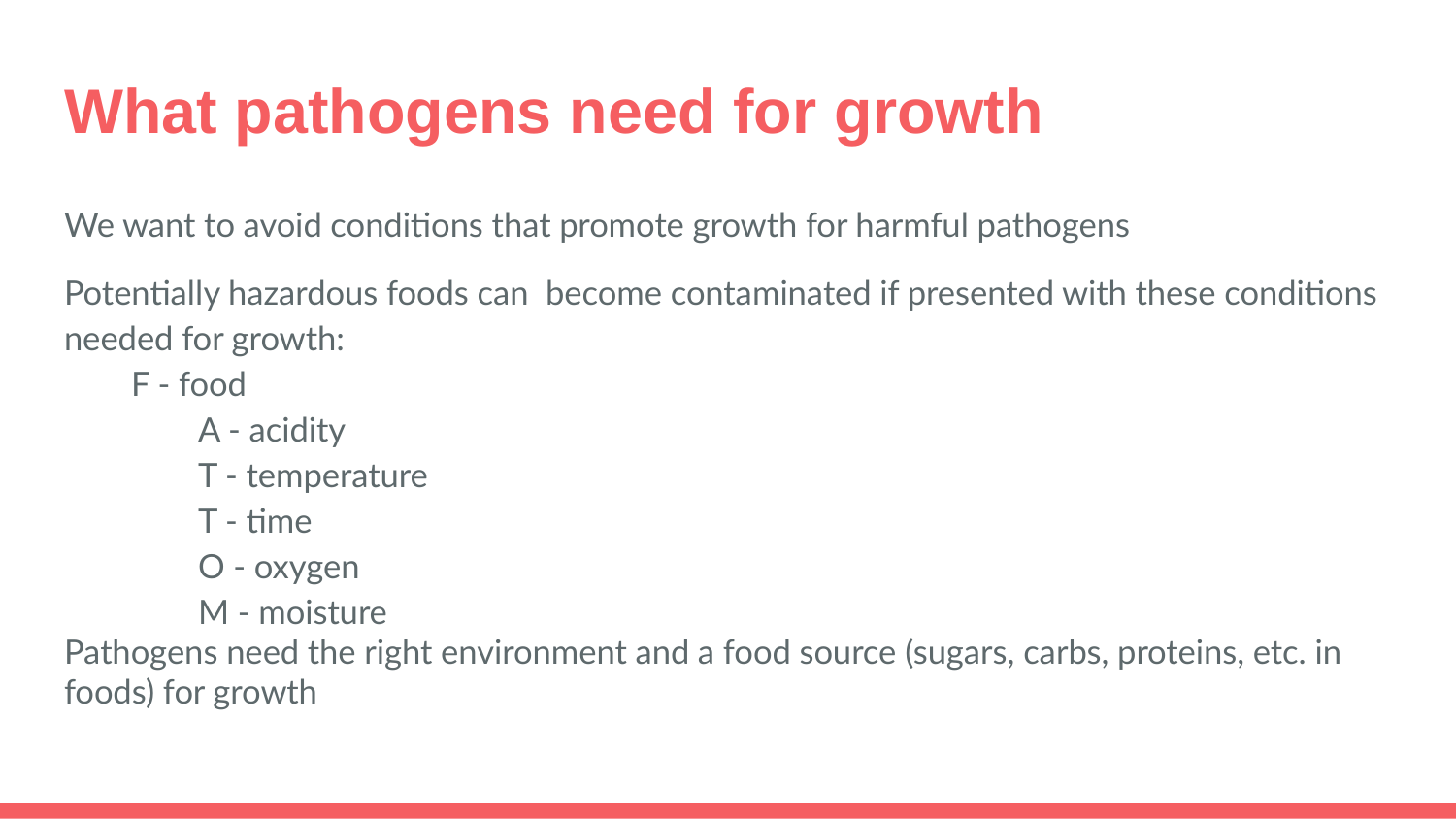

# What pathogens need for growth
We want to avoid conditions that promote growth for harmful pathogens
Potentially hazardous foods can  become contaminated if presented with these conditions needed for growth:
F - food
	A - acidity
	T - temperature
	T - time
	O - oxygen
	M - moisture
Pathogens need the right environment and a food source (sugars, carbs, proteins, etc. in foods) for growth